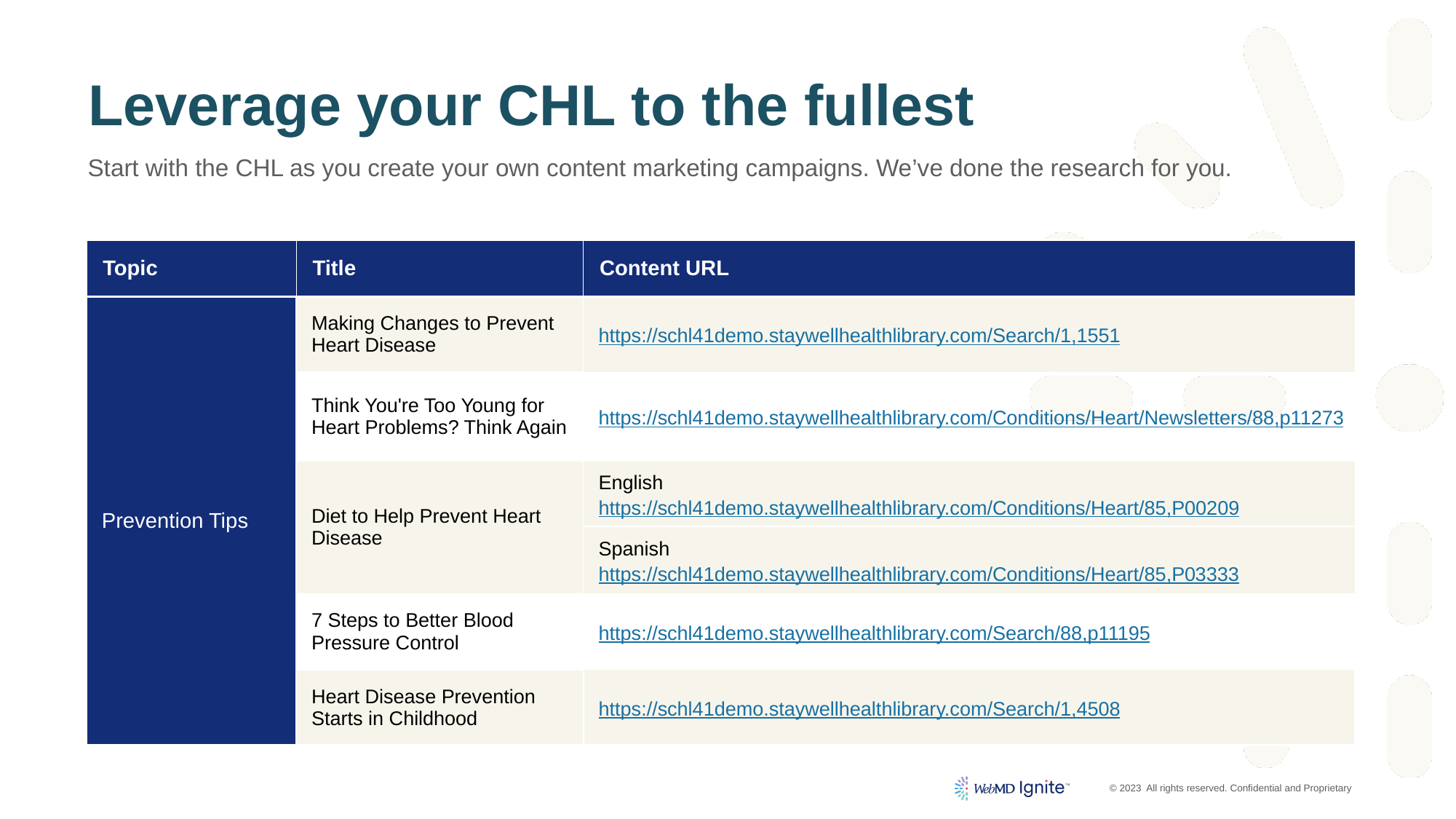

# Leverage your CHL to the fullest
Start with the CHL as you create your own content marketing campaigns. We’ve done the research for you.
| Topic | Title | Content URL |
| --- | --- | --- |
| Prevention Tips | Making Changes to Prevent Heart Disease | https://schl41demo.staywellhealthlibrary.com/Search/1,1551 |
|  | Think You're Too Young for Heart Problems? Think Again | https://schl41demo.staywellhealthlibrary.com/Conditions/Heart/Newsletters/88,p11273 |
|  | Diet to Help Prevent Heart Disease | English https://schl41demo.staywellhealthlibrary.com/Conditions/Heart/85,P00209 |
|  |  | Spanish https://schl41demo.staywellhealthlibrary.com/Conditions/Heart/85,P03333 |
|  | 7 Steps to Better Blood Pressure Control | https://schl41demo.staywellhealthlibrary.com/Search/88,p11195 |
|  | Heart Disease Prevention Starts in Childhood | https://schl41demo.staywellhealthlibrary.com/Search/1,4508 |